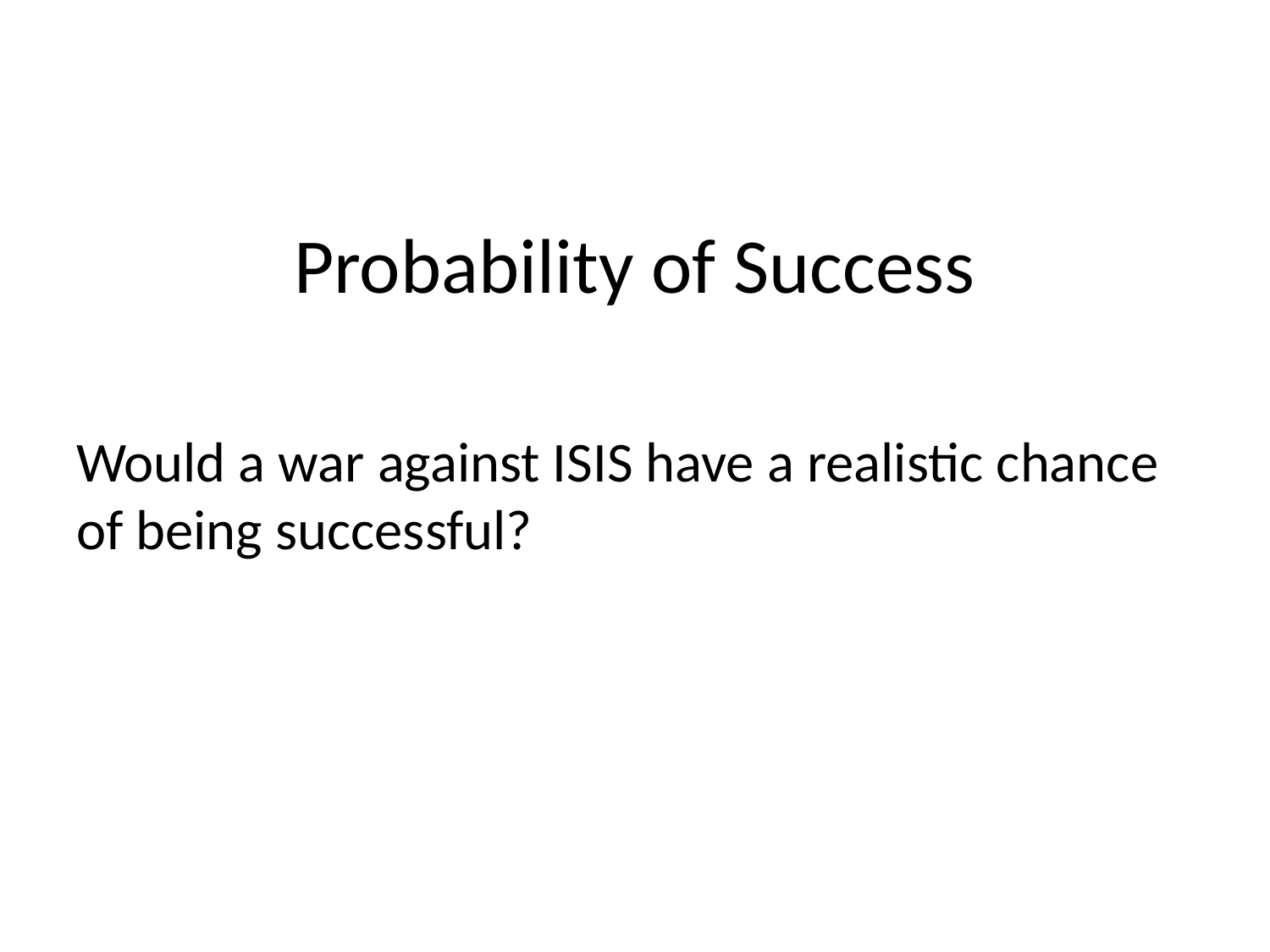

# Probability of Success
Would a war against ISIS have a realistic chance of being successful?